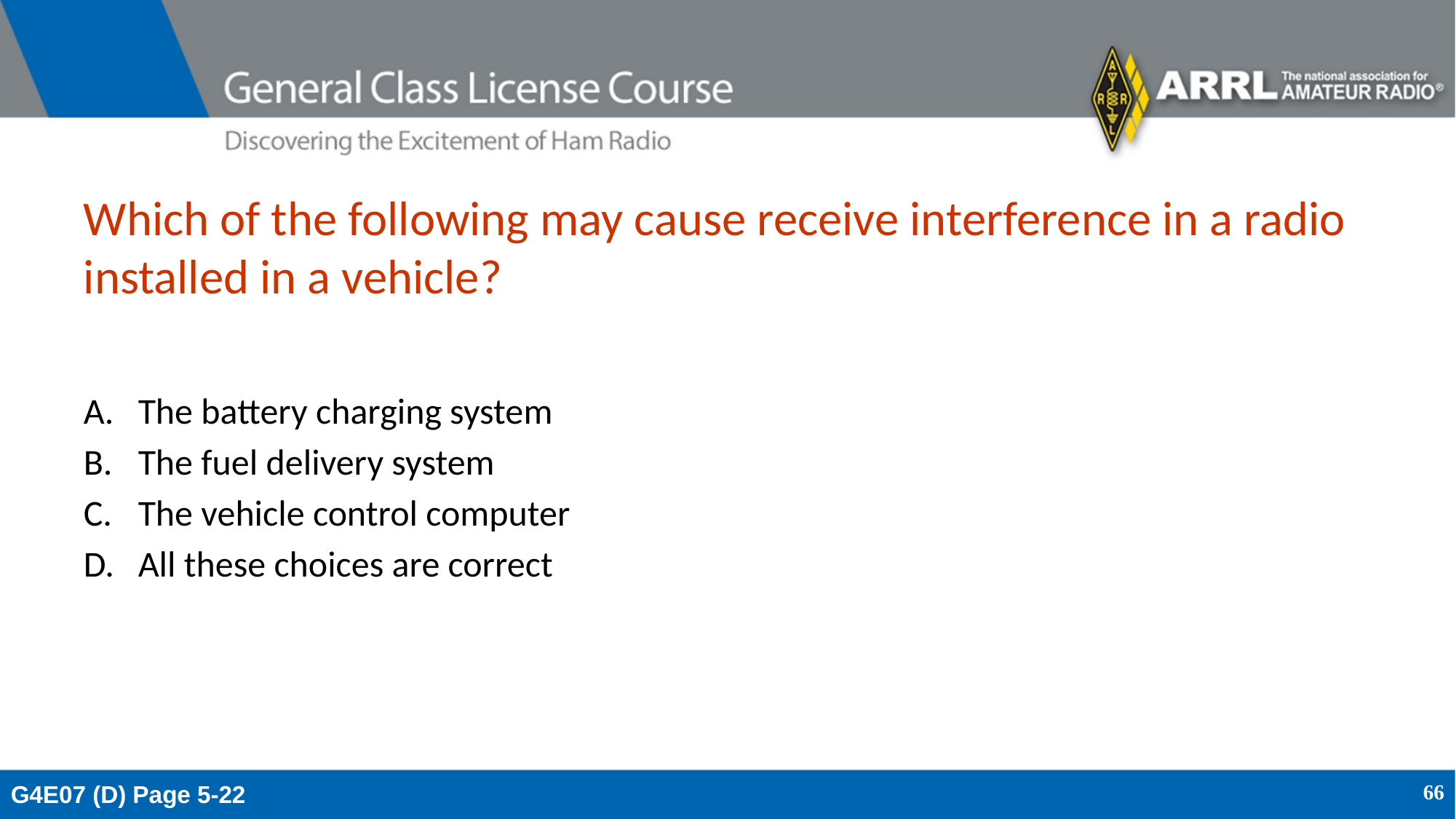

# Which of the following may cause receive interference in a radio installed in a vehicle?
The battery charging system
The fuel delivery system
The vehicle control computer
All these choices are correct
G4E07 (D) Page 5-22
66